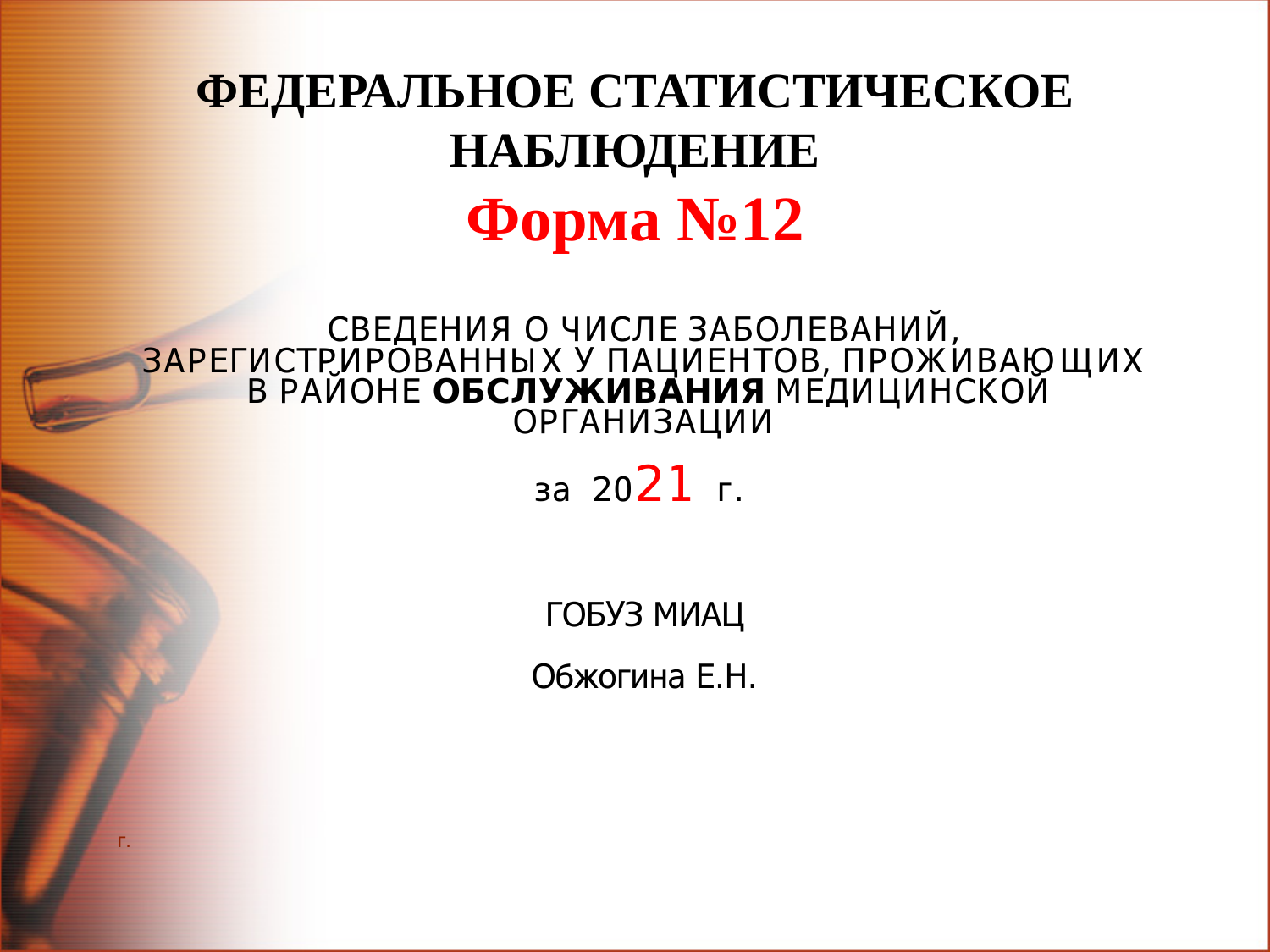

# ФЕДЕРАЛЬНОЕ CТАТИСТИЧЕСКОЕ НАБЛЮДЕНИЕ Форма №12
 СВЕДЕНИЯ О ЧИСЛЕ ЗАБОЛЕВАНИЙ,
ЗАРЕГИСТРИРОВАННЫХ У ПАЦИЕНТОВ, ПРОЖИВАЮЩИХ
 В РАЙОНЕ ОБСЛУЖИВАНИЯ МЕДИЦИНСКОЙ
 ОРГАНИЗАЦИИ
за  2021  г.

ГОБУЗ МИАЦ

Обжогина Е.Н.

г.